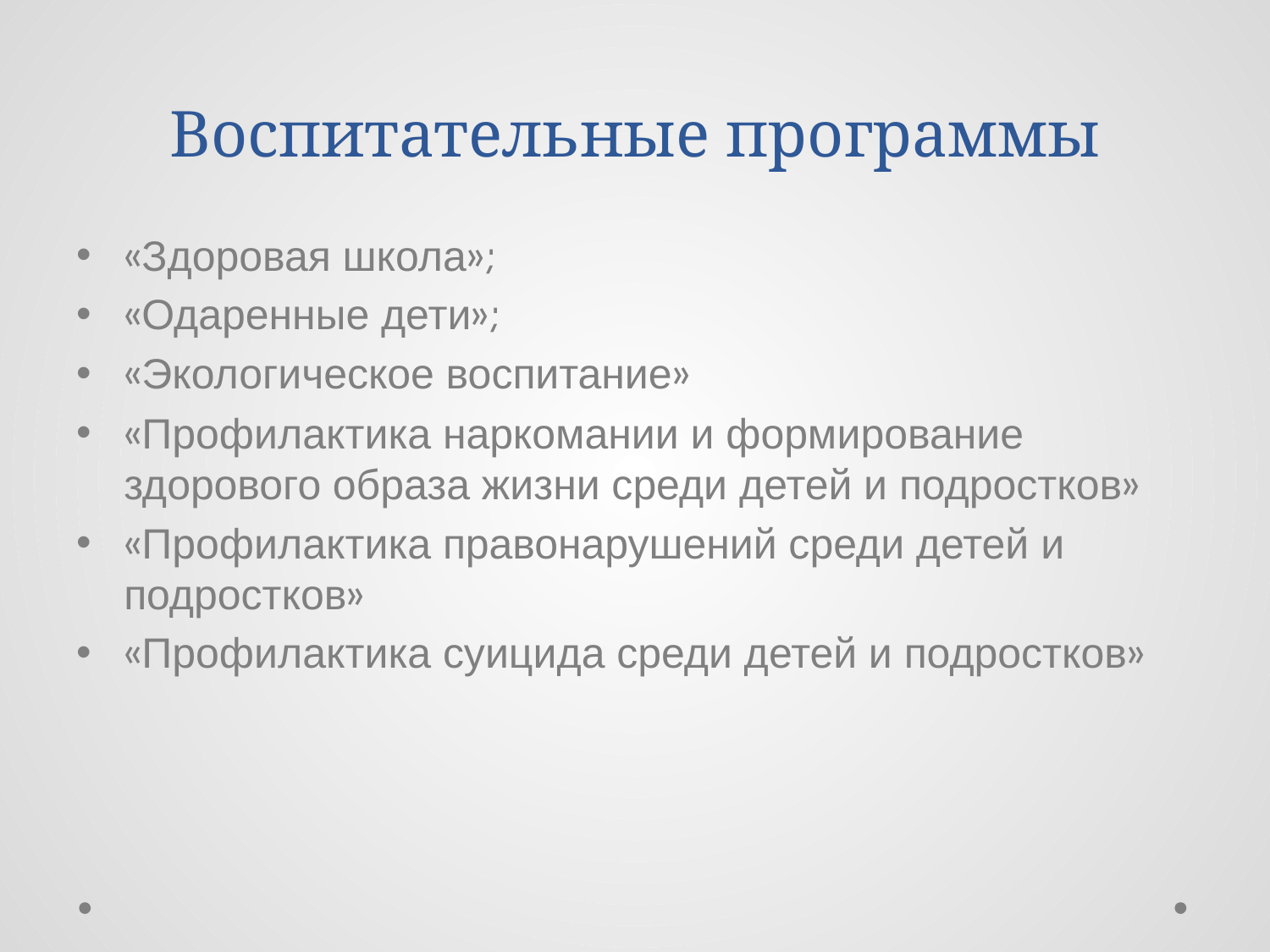

# Воспитательные программы
«Здоровая школа»;
«Одаренные дети»;
«Экологическое воспитание»
«Профилактика наркомании и формирование здорового образа жизни среди детей и подростков»
«Профилактика правонарушений среди детей и подростков»
«Профилактика суицида среди детей и подростков»